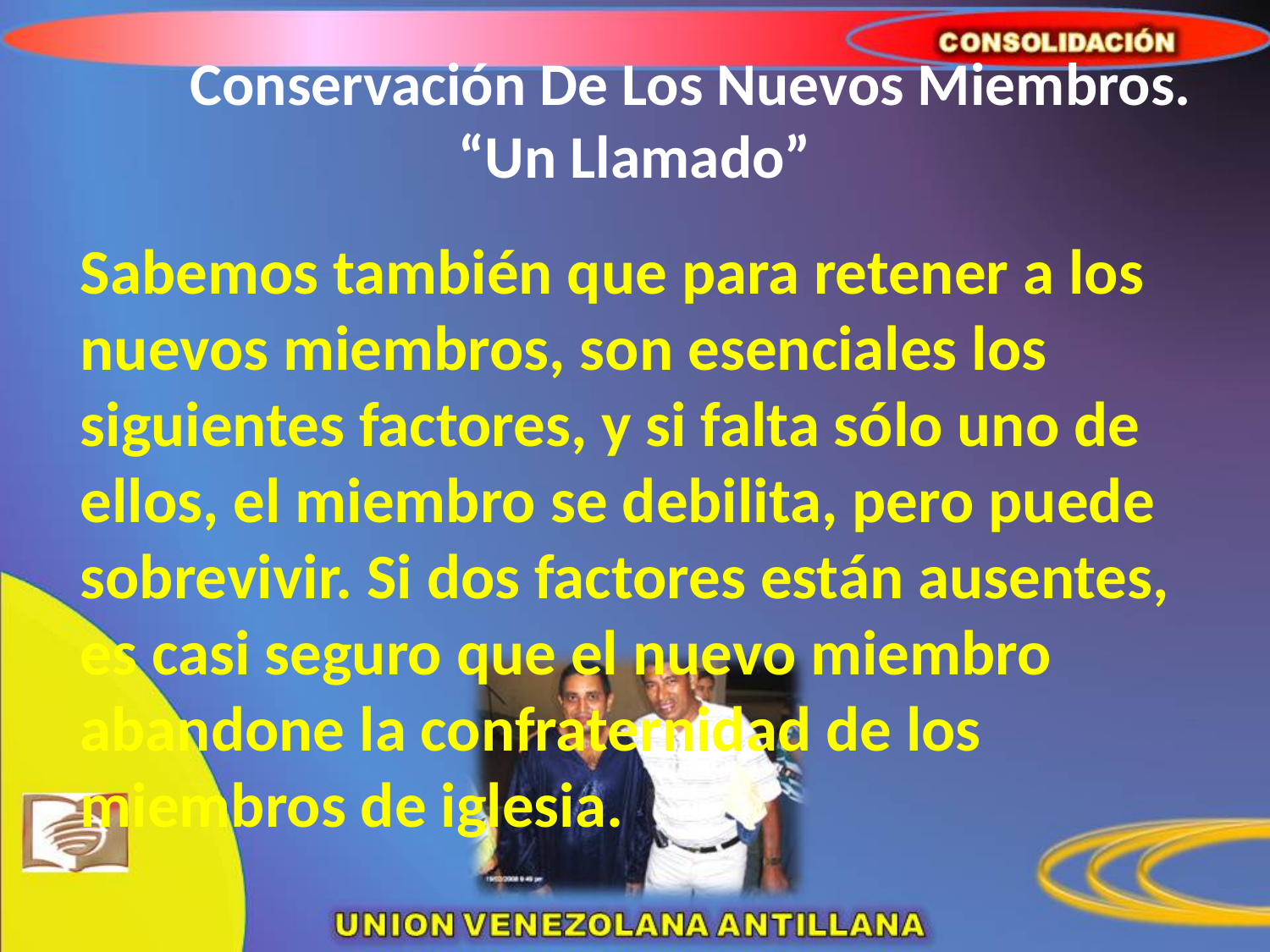

# Conservación De Los Nuevos Miembros. “Un Llamado”
	Sabemos también que para retener a los nuevos miembros, son esenciales los siguientes factores, y si falta sólo uno de ellos, el miembro se debilita, pero puede sobrevivir. Si dos factores están ausentes, es casi seguro que el nuevo miembro abandone la confraternidad de los miembros de iglesia.